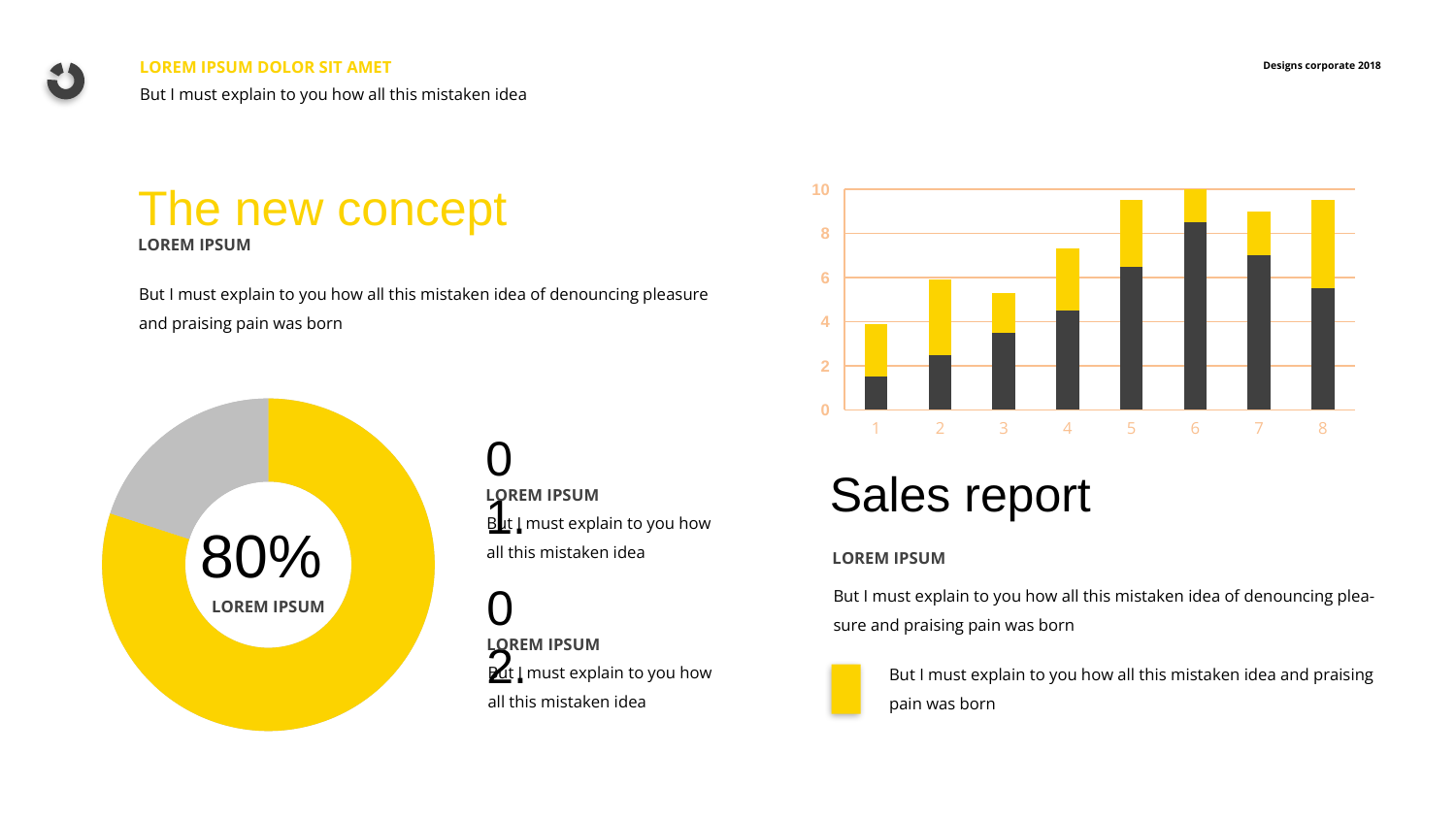

LOREM IPSUM DOLOR SIT AMET
Designs corporate 2018

But I must explain to you how all this mistaken idea
The new concept

### Chart

| Category | Series 1 | Series 2 | Series 3 |
|---|---|---|---|
| 1.0 | 1.5 | 2.4 | None |
| 2.0 | 2.5 | 3.4 | None |
| 3.0 | 3.5 | 1.8 | None |
| 4.0 | 4.5 | 2.8 | None |
| 5.0 | 6.5 | 3.0 | None |
| 6.0 | 8.5 | 3.5 | None |
| 7.0 | 7.0 | 2.0 | None |
| 8.0 | 5.5 | 4.0 | None |
LOREM IPSUM
But I must explain to you how all this mistaken idea of denouncing pleasure and praising pain was born

### Chart

| Category | Sales |
|---|---|
| 1st Qtr | 80.0 |
| 2nd Qtr | 20.0 |

### Chart

| Category | Sales |
|---|---|
| 1st Qtr | 80.0 |
| 2nd Qtr | 20.0 |
01.
Sales report
LOREM IPSUM
But I must explain to you how all this mistaken idea
80%
LOREM IPSUM
But I must explain to you how all this mistaken idea of denouncing plea-sure and praising pain was born
02.
LOREM IPSUM
LOREM IPSUM
But I must explain to you how all this mistaken idea
But I must explain to you how all this mistaken idea and praising pain was born